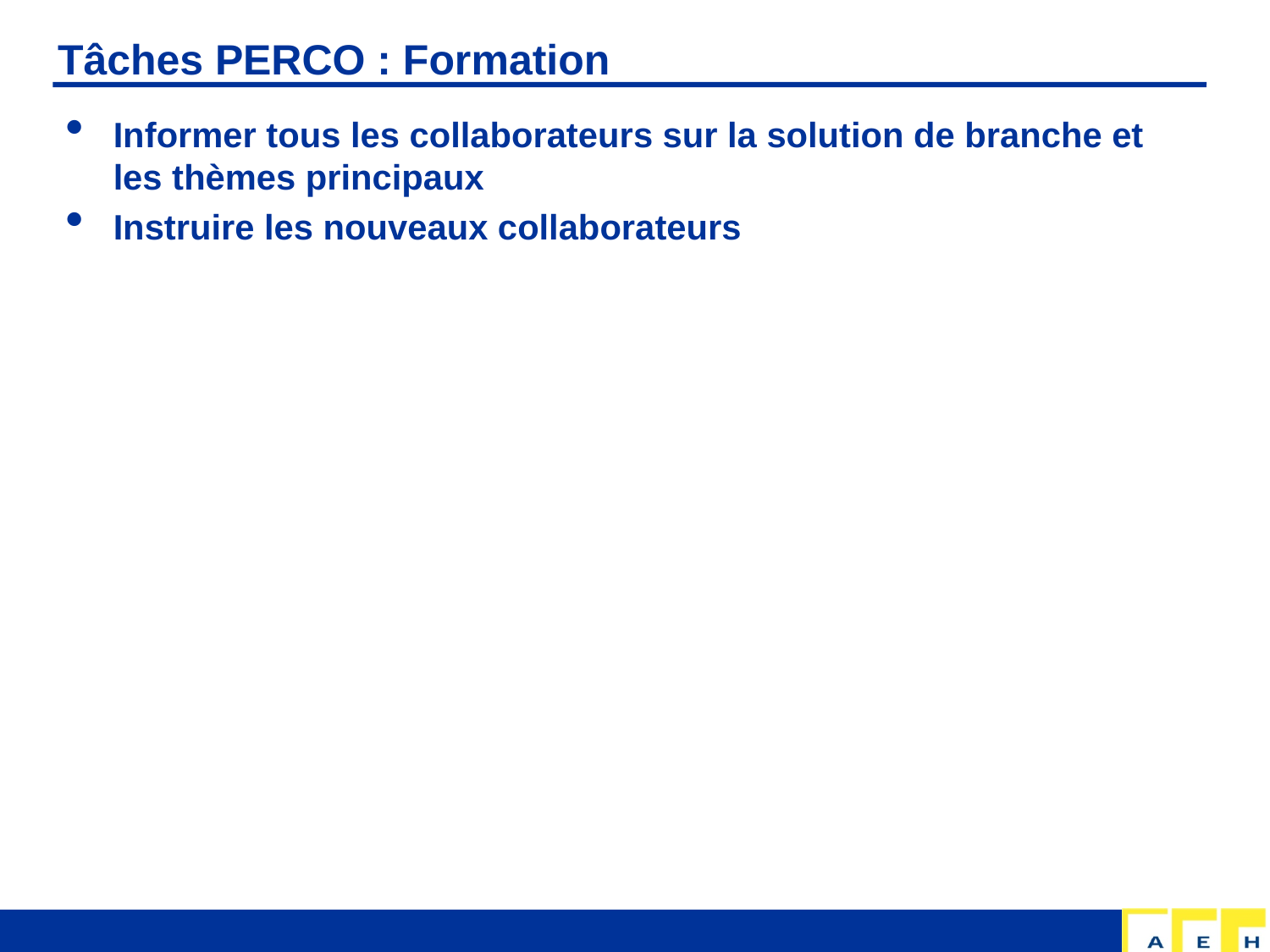

# Tâches PERCO : Formation
Informer tous les collaborateurs sur la solution de branche et les thèmes principaux
Instruire les nouveaux collaborateurs